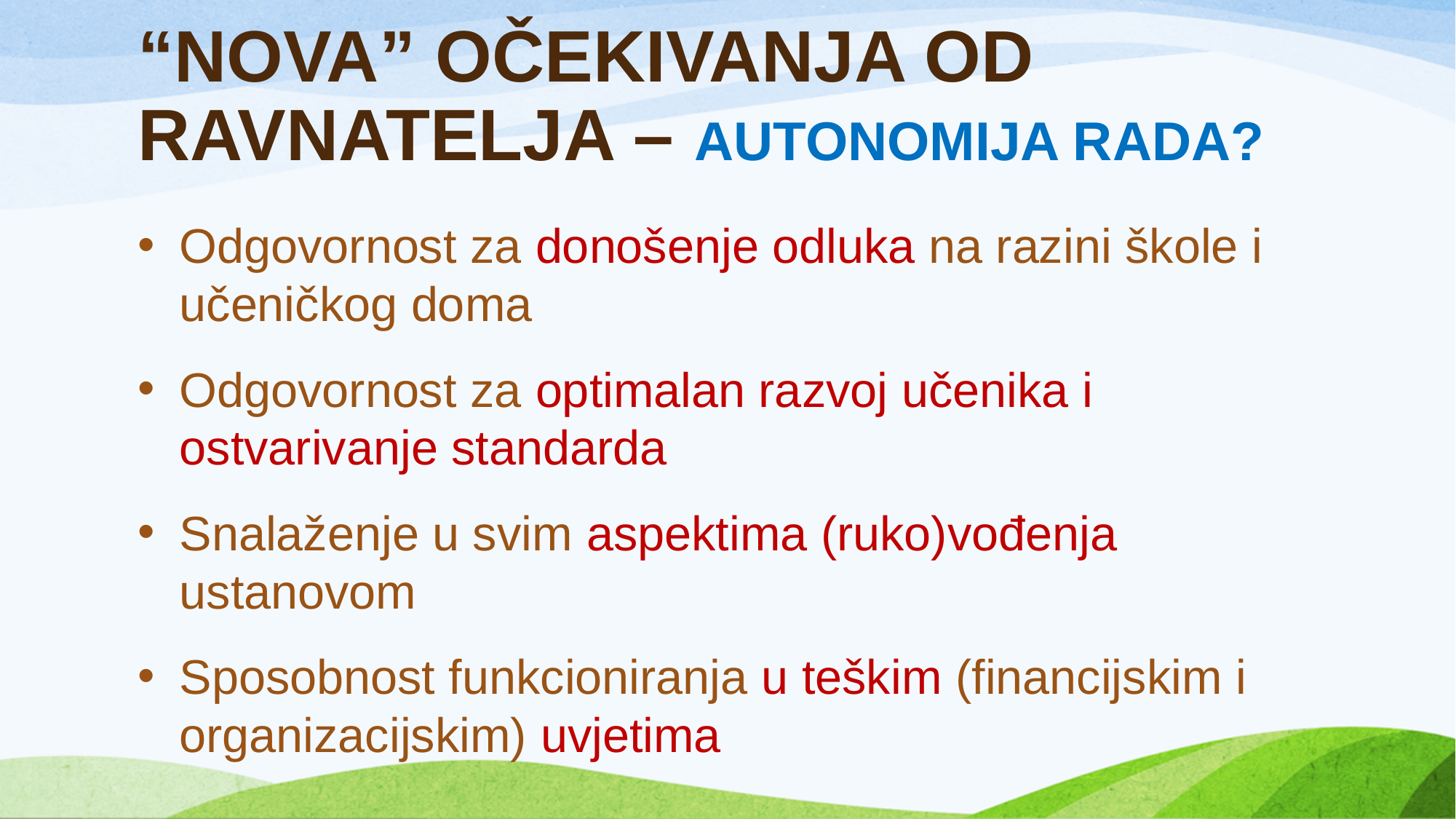

# “NOVA” OČEKIVANJA OD RAVNATELJA – AUTONOMIJA RADA?
Odgovornost za donošenje odluka na razini škole i učeničkog doma
Odgovornost za optimalan razvoj učenika i ostvarivanje standarda
Snalaženje u svim aspektima (ruko)vođenja ustanovom
Sposobnost funkcioniranja u teškim (financijskim i organizacijskim) uvjetima